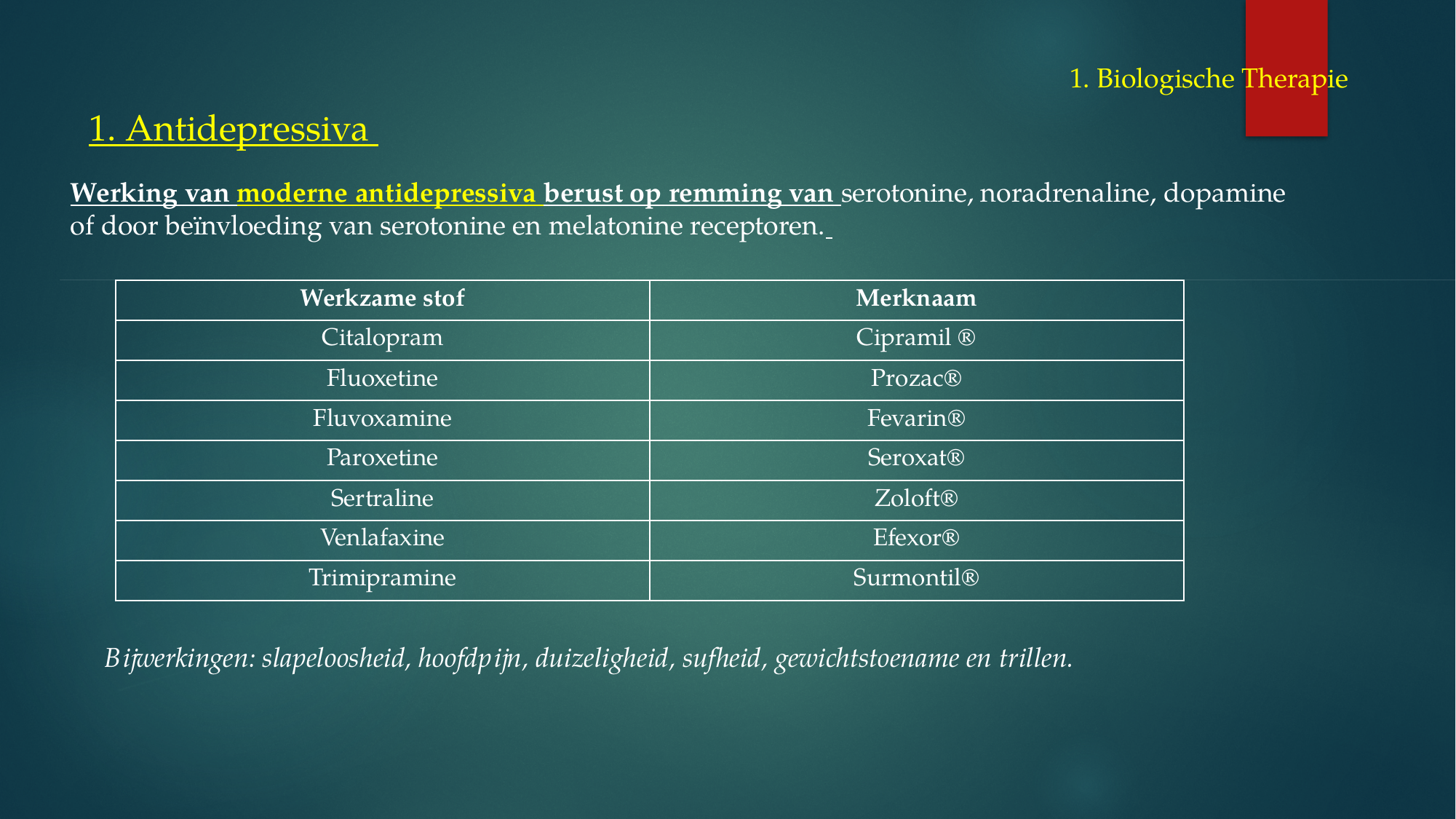

1. Biologische Therapie
1. Antidepressiva
Werking van moderne antidepressiva berust op remming van serotonine, noradrenaline, dopamine of door beïnvloeding van serotonine en melatonine receptoren.

| Werkzame stof | Merknaam |
| --- | --- |
| Citalopram | Cipramil ® |
| Fluoxetine | Prozac® |
| Fluvoxamine | Fevarin® |
| Paroxetine | Seroxat® |
| Sertraline | Zoloft® |
| Venlafaxine | Efexor® |
| Trimipramine | Surmontil® |
Bijwerkingen: slapeloosheid, hoofdpijn, duizeligheid, sufheid, gewichtstoename en trillen.